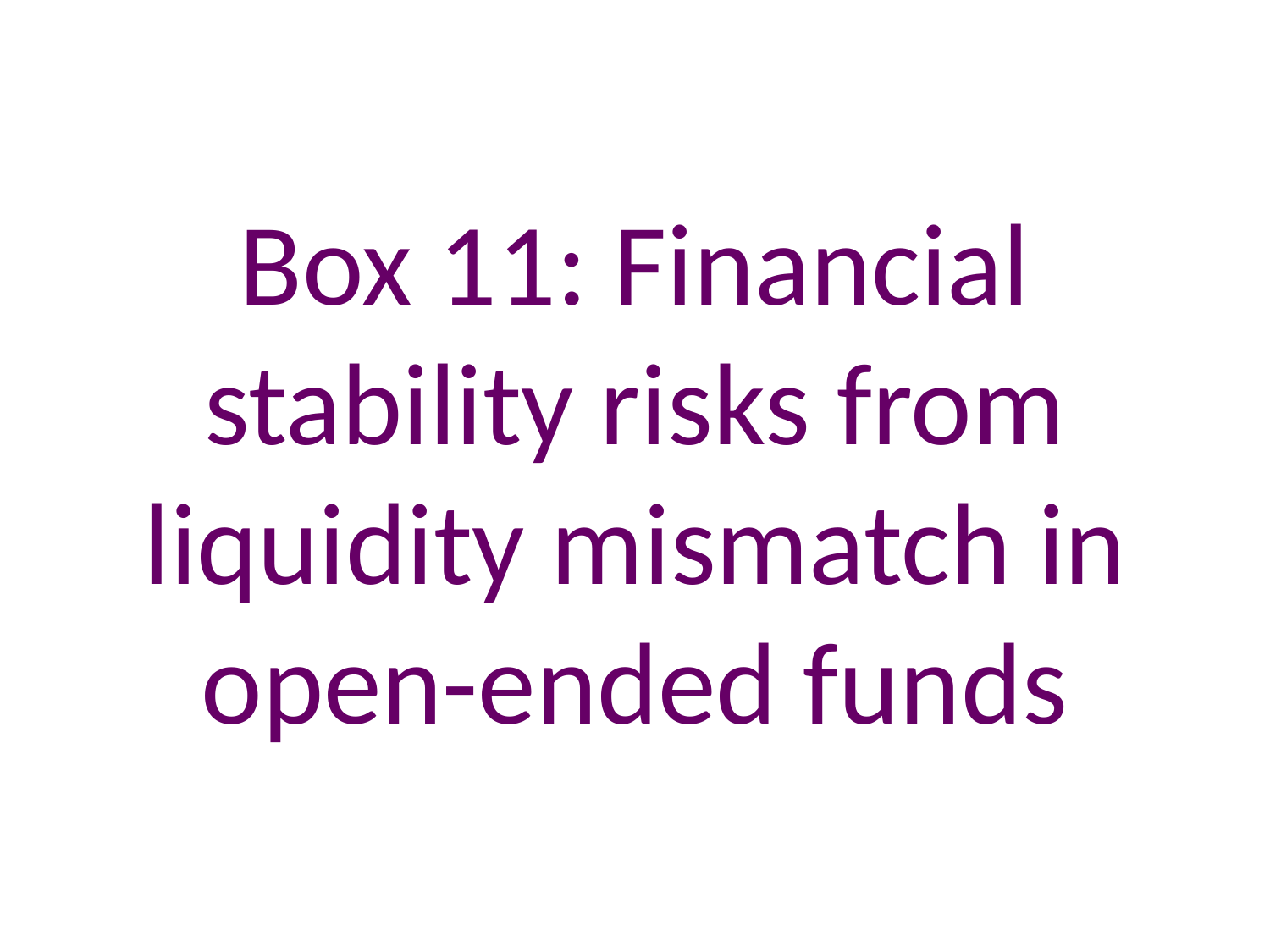

# Box 11: Financial stability risks from liquidity mismatch in open-ended funds